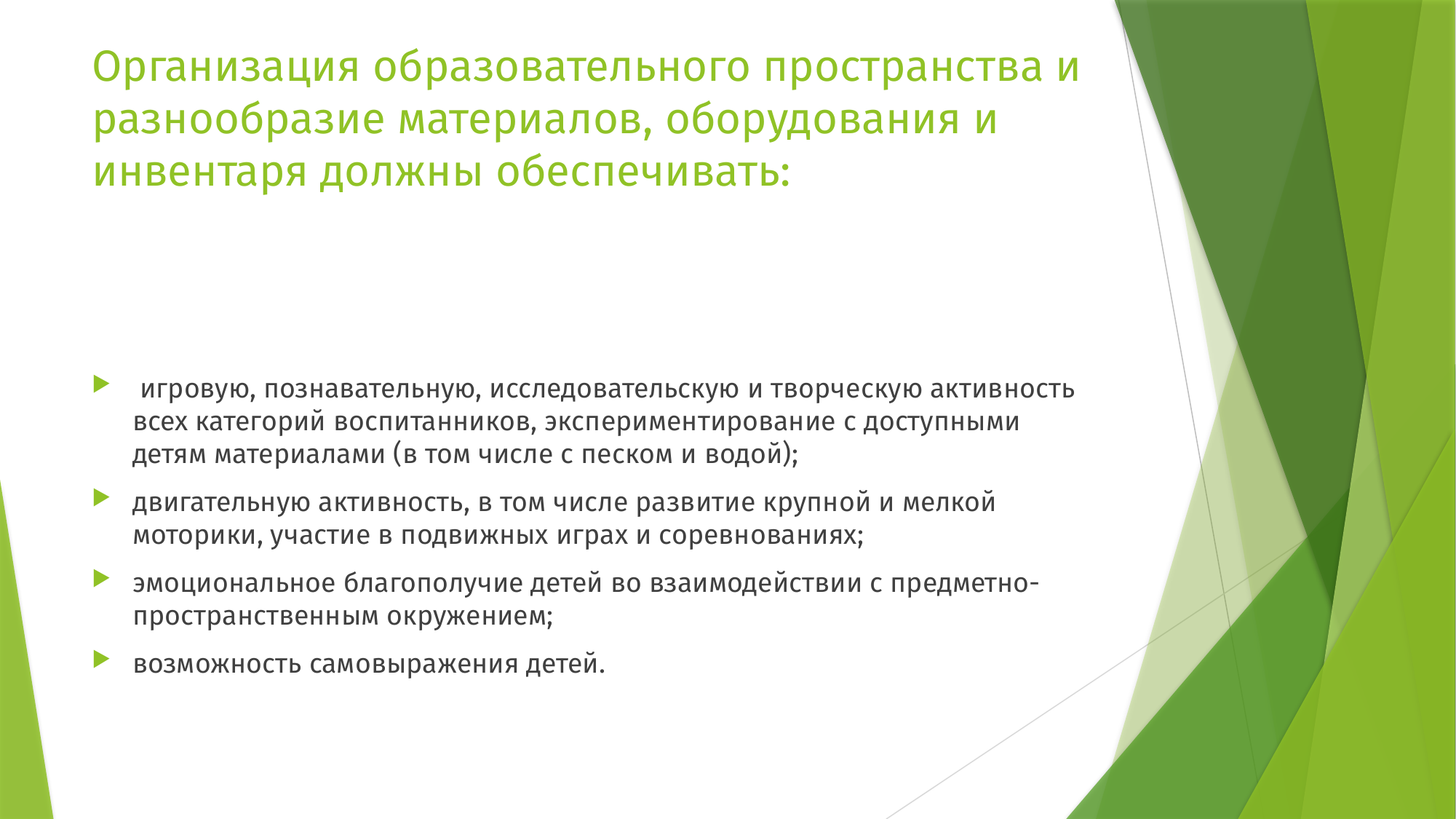

# Организация образовательного пространства и разнообразие материалов, оборудования и инвентаря должны обеспечивать:
 игровую, познавательную, исследовательскую и творческую активность всех категорий воспитанников, экспериментирование с доступными детям материалами (в том числе с песком и водой);
двигательную активность, в том числе развитие крупной и мелкой моторики, участие в подвижных играх и соревнованиях;
эмоциональное благополучие детей во взаимодействии с предметно-пространственным окружением;
возможность самовыражения детей.